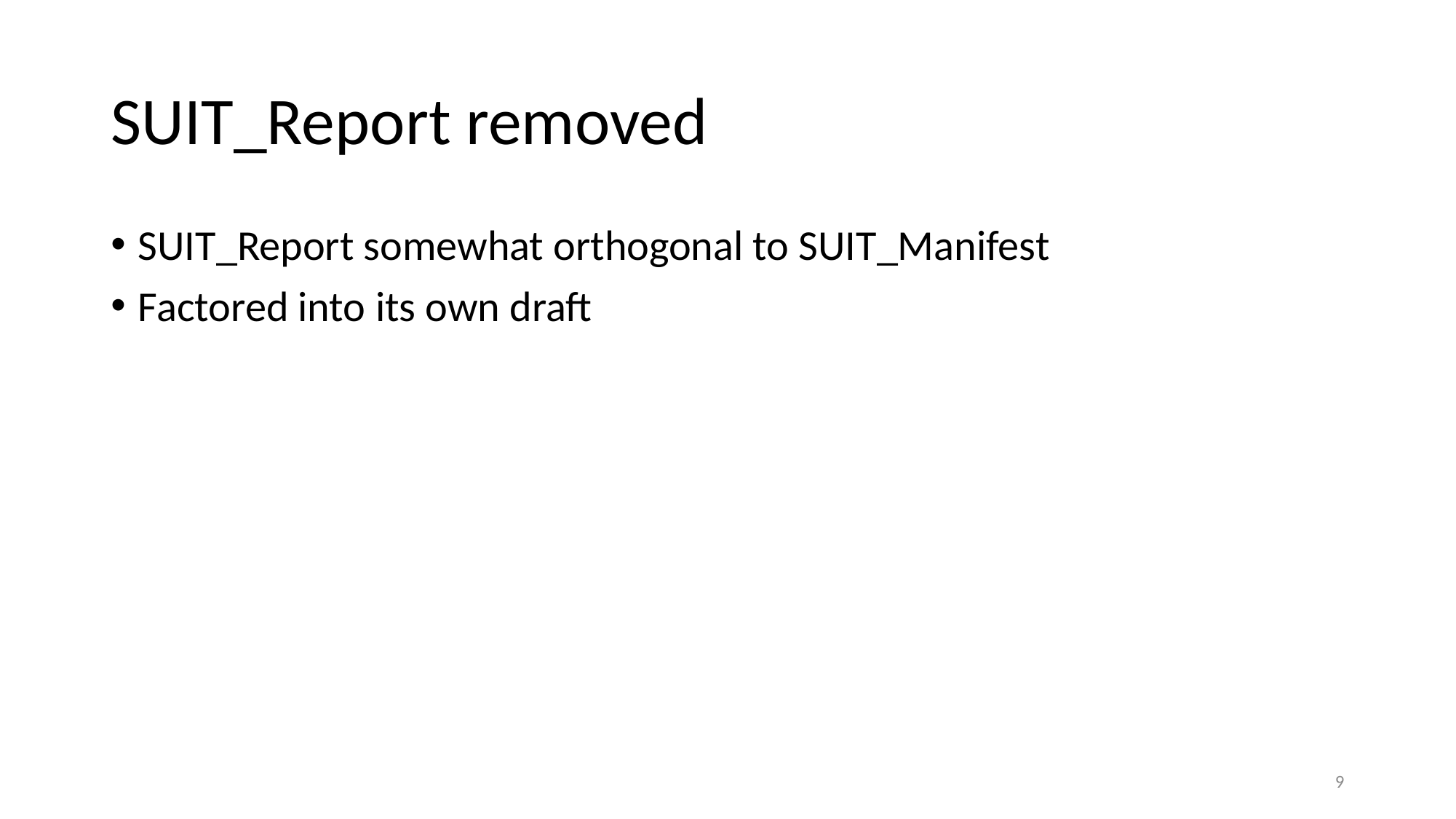

# SUIT_Report removed
SUIT_Report somewhat orthogonal to SUIT_Manifest
Factored into its own draft
9